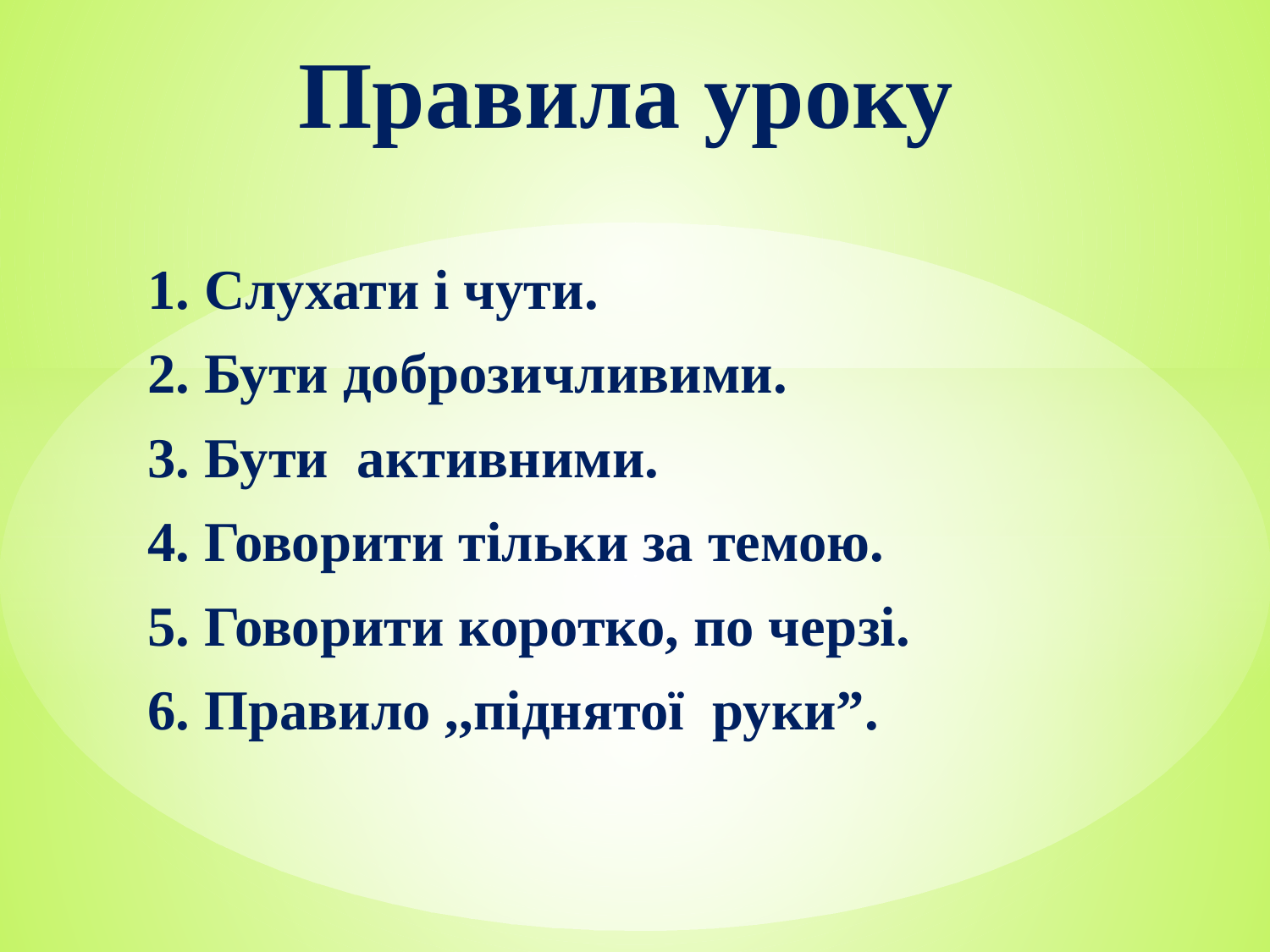

# Правила уроку
1. Слухати і чути.
2. Бути доброзичливими.
3. Бути  активними.
4. Говорити тільки за темою.
5. Говорити коротко, по черзі.
6. Правило ,,піднятої  руки”.